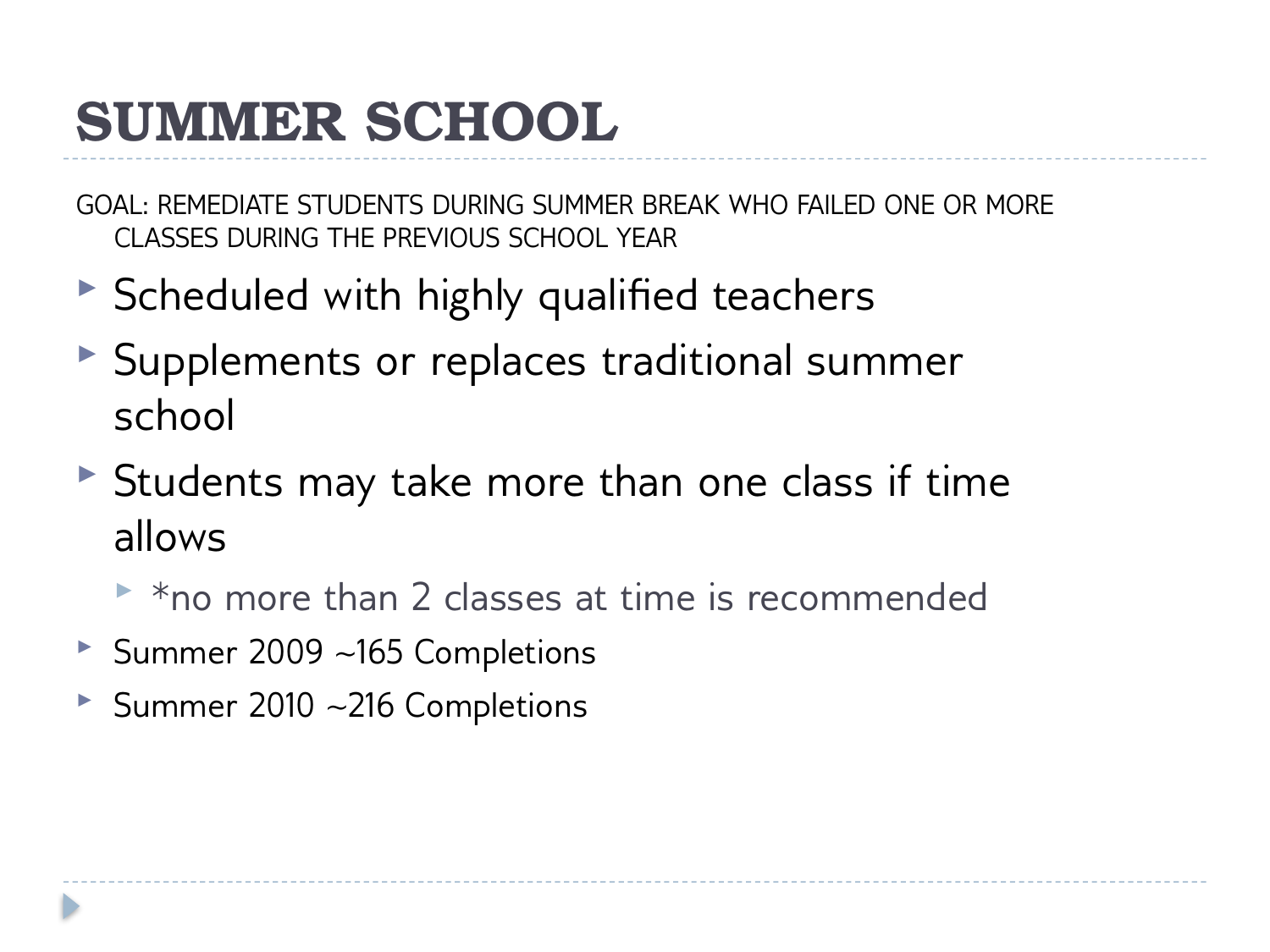

# Summer School
Goal: Remediate students during summer break who failed one or more classes during the previous school year
Scheduled with highly qualified teachers
Supplements or replaces traditional summer school
Students may take more than one class if time allows
*no more than 2 classes at time is recommended
Summer 2009 ~165 Completions
Summer 2010 ~216 Completions